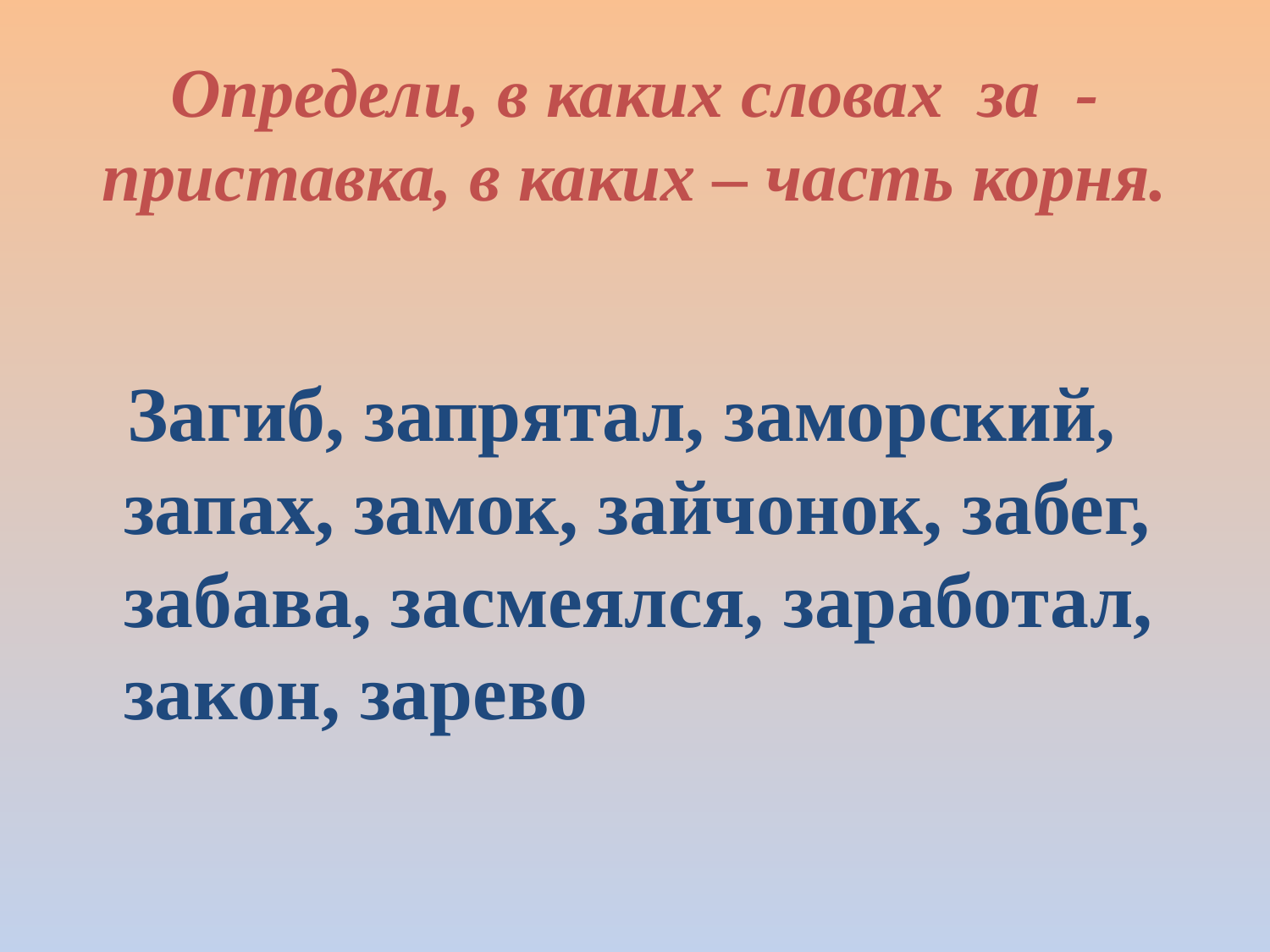

# Определи, в каких словах  за  - приставка, в каких – часть корня.
    Загиб, запрятал, заморский, запах, замок, зайчонок, забег, забава, засмеялся, заработал, закон, зарево